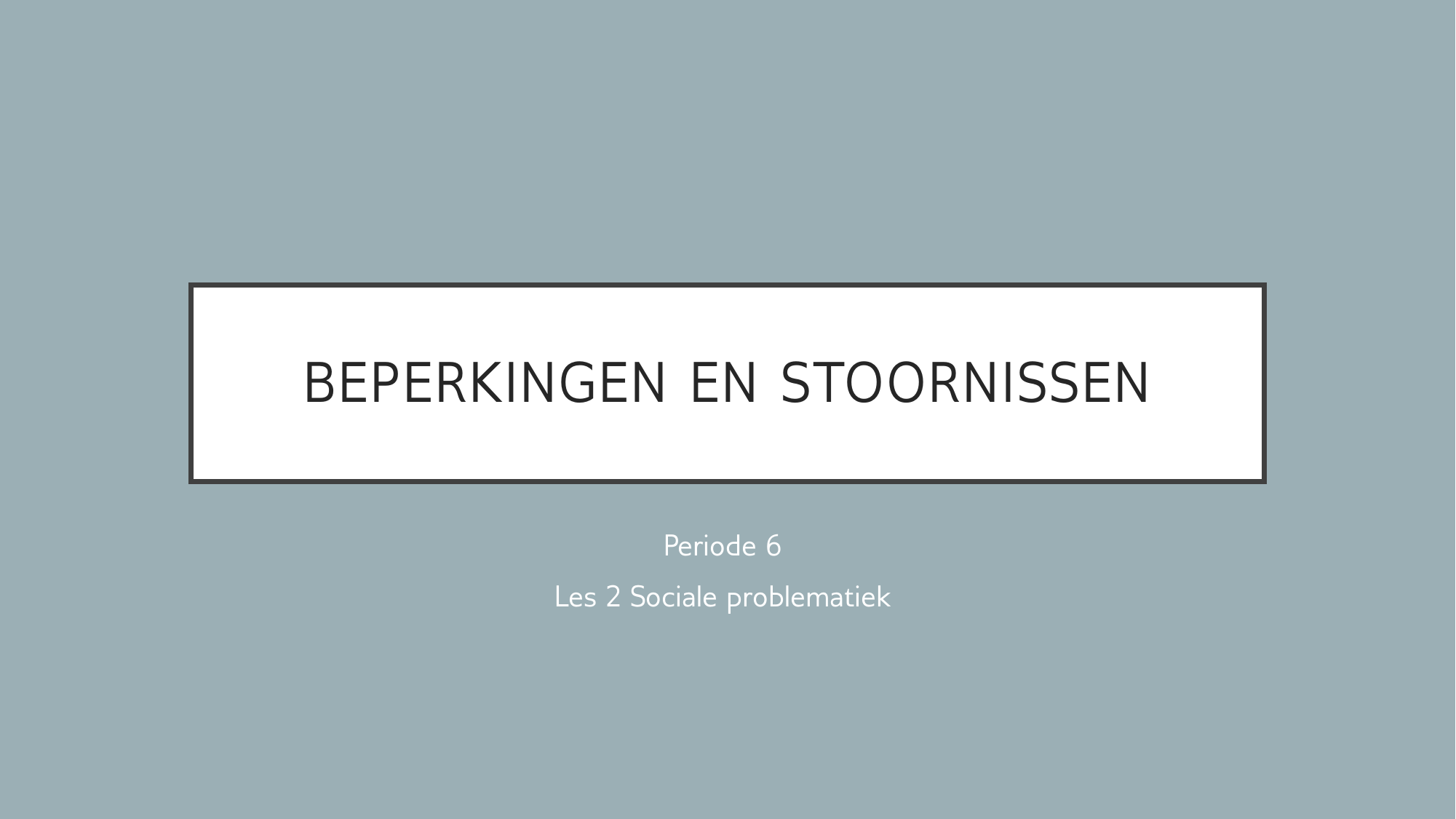

# Beperkingen en stoornissen
Periode 6
Les 2 Sociale problematiek